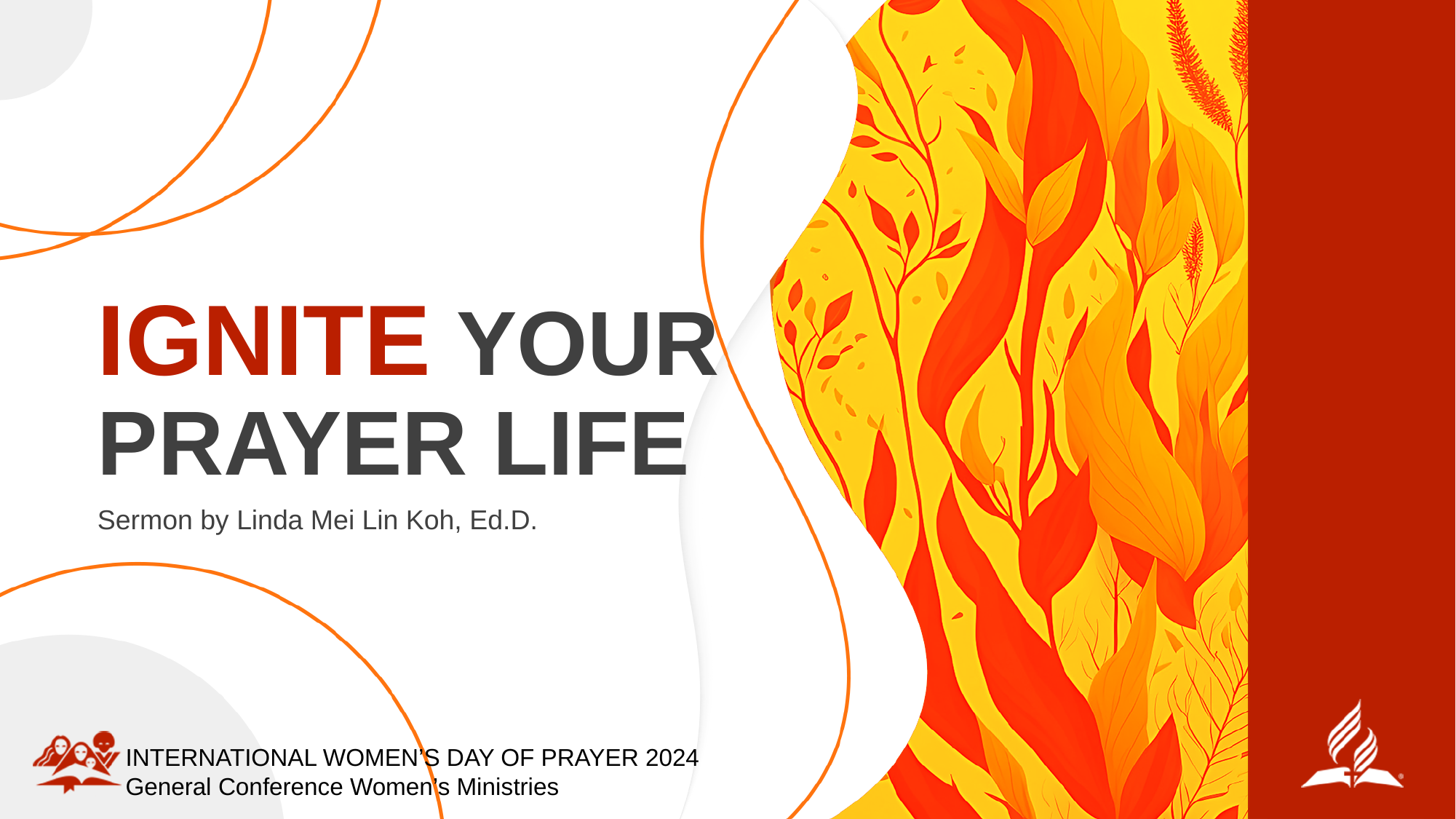

# IGNITE YOUR PRAYER LIFE
Sermon by Linda Mei Lin Koh, Ed.D.
INTERNATIONAL WOMEN’S DAY OF PRAYER 2024
General Conference Women’s Ministries